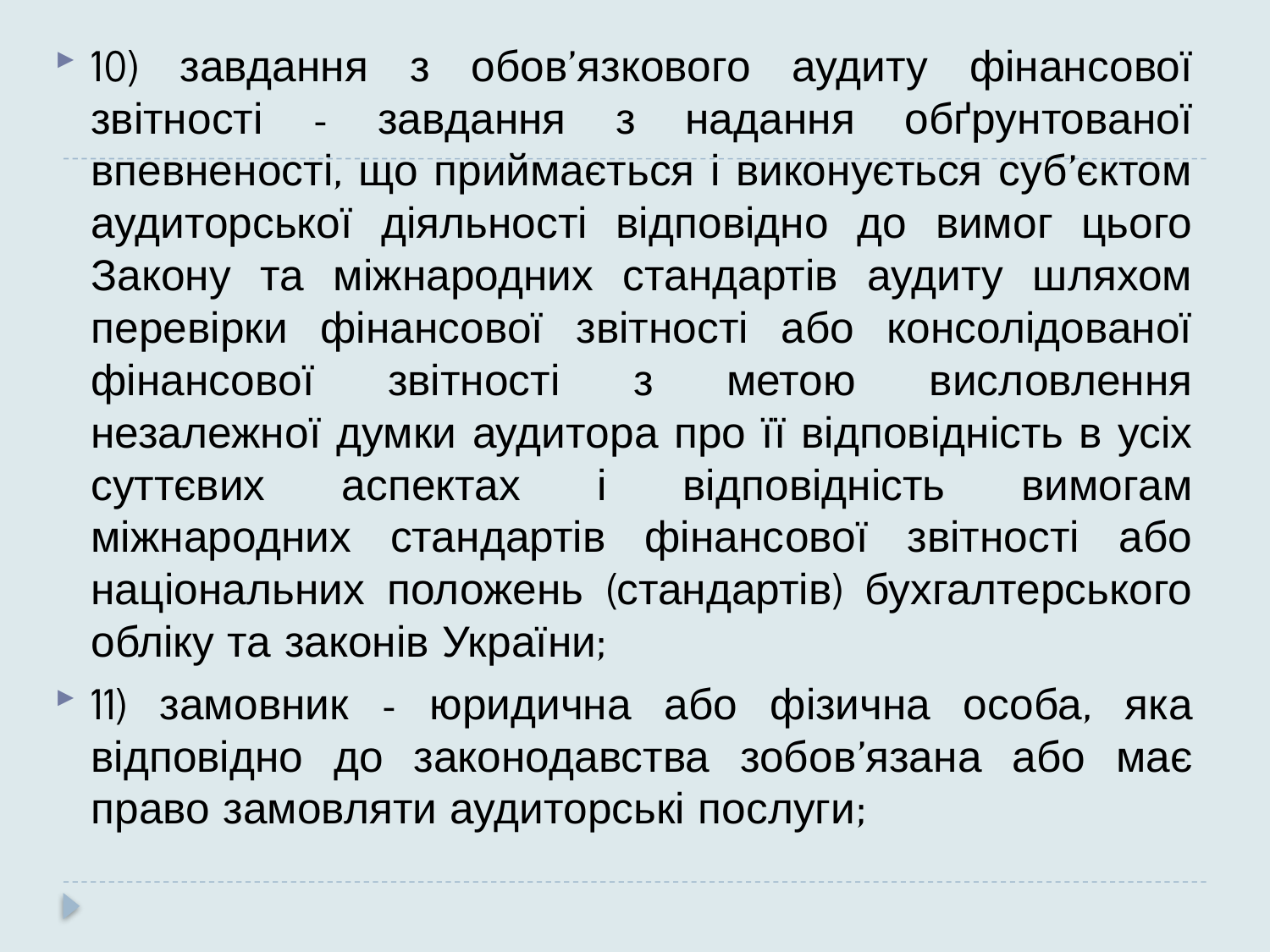

10) завдання з обов’язкового аудиту фінансової звітності - завдання з надання обґрунтованої впевненості, що приймається і виконується суб’єктом аудиторської діяльності відповідно до вимог цього Закону та міжнародних стандартів аудиту шляхом перевірки фінансової звітності або консолідованої фінансової звітності з метою висловлення незалежної думки аудитора про її відповідність в усіх суттєвих аспектах і відповідність вимогам міжнародних стандартів фінансової звітності або національних положень (стандартів) бухгалтерського обліку та законів України;
11) замовник - юридична або фізична особа, яка відповідно до законодавства зобов’язана або має право замовляти аудиторські послуги;